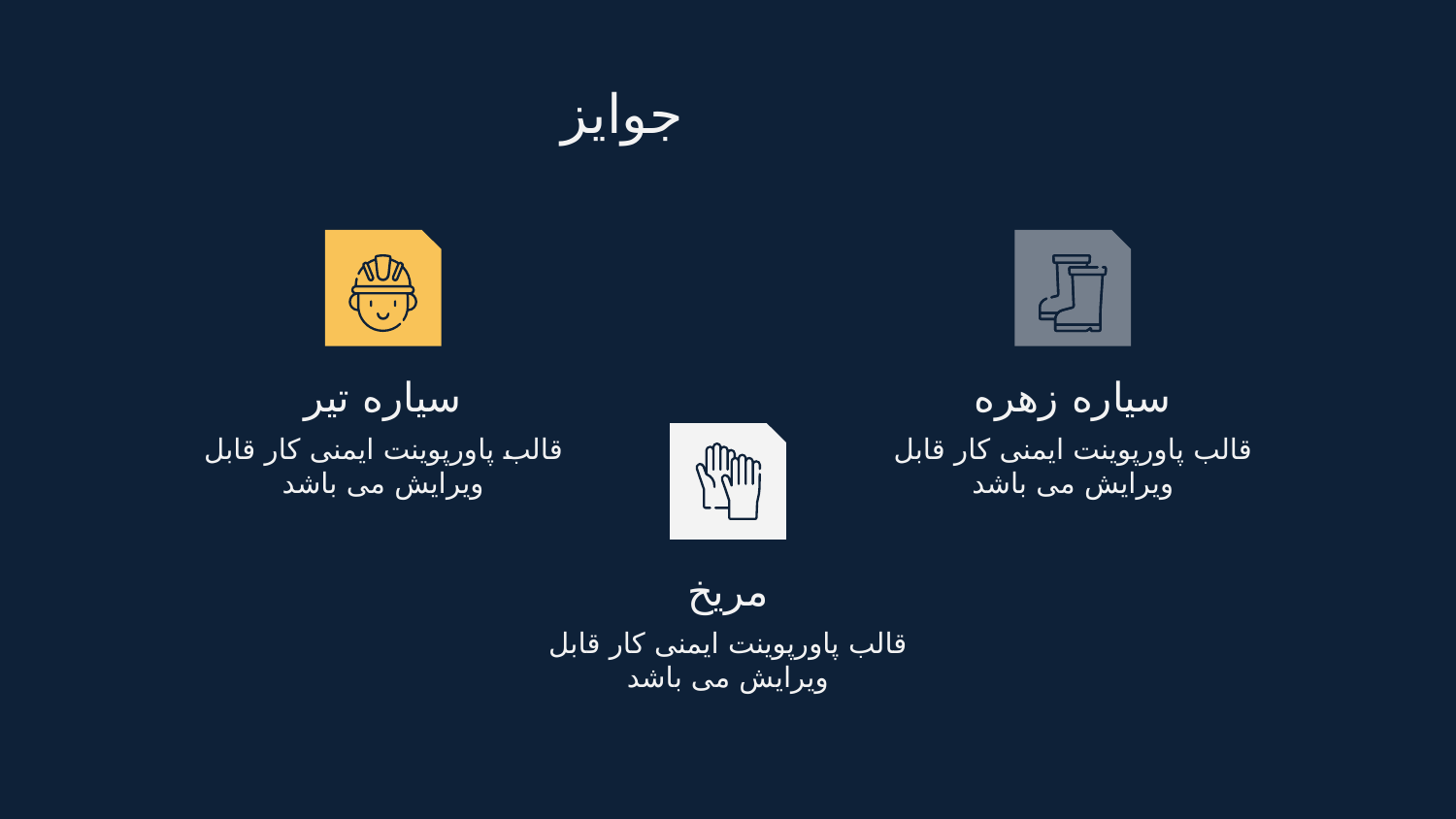

جوایز

# سیاره تیر
سیاره زهره
قالب پاورپوینت ایمنی کار قابل ویرایش می باشد
قالب پاورپوینت ایمنی کار قابل ویرایش می باشد

مریخ
قالب پاورپوینت ایمنی کار قابل ویرایش می باشد